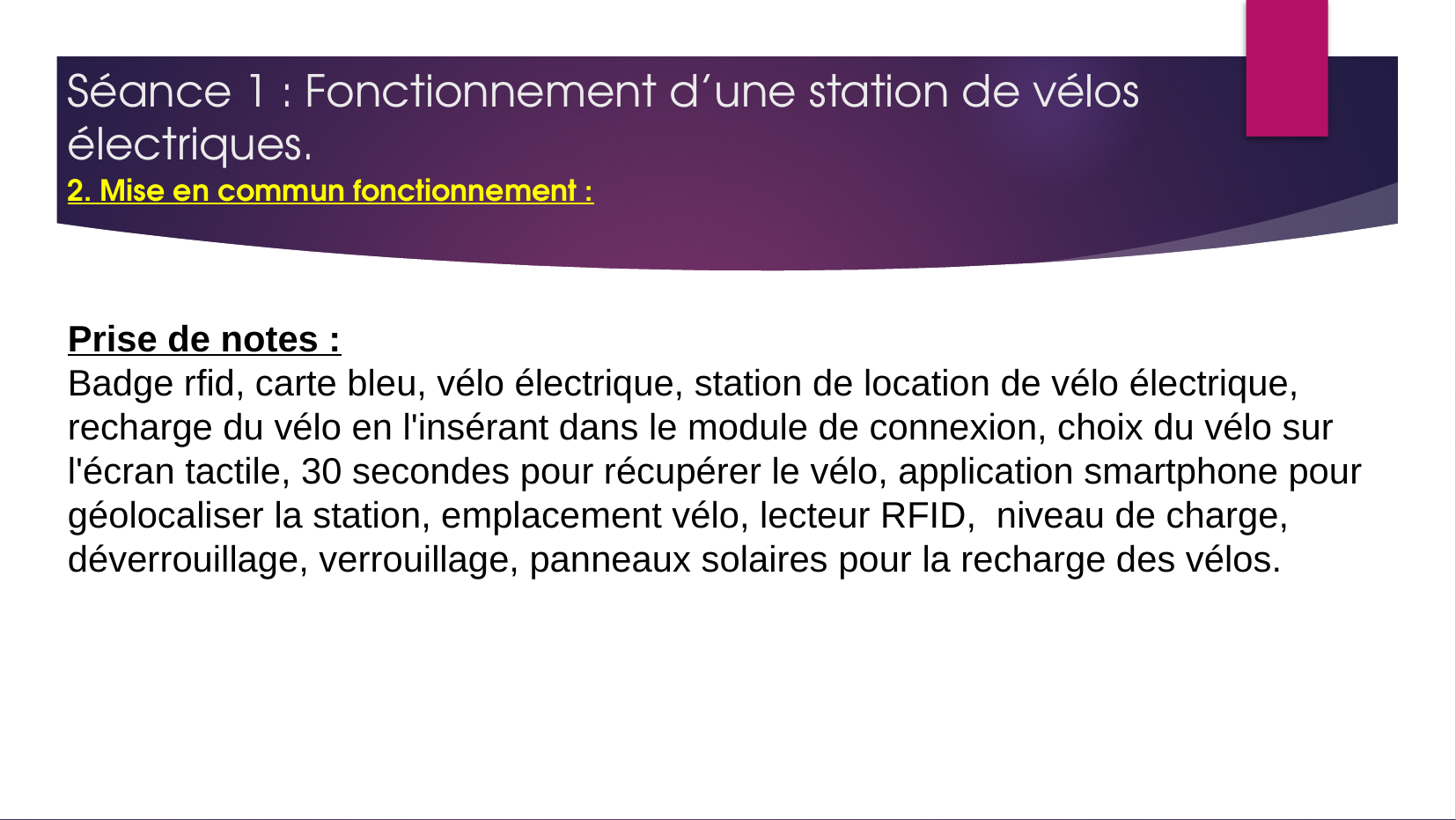

Séance 1 : Fonctionnement d’une station de vélos électriques.

#
2. Mise en commun fonctionnement :
Prise de notes :
Badge rfid, carte bleu, vélo électrique, station de location de vélo électrique, recharge du vélo en l'insérant dans le module de connexion, choix du vélo sur l'écran tactile, 30 secondes pour récupérer le vélo, application smartphone pour géolocaliser la station, emplacement vélo, lecteur RFID,  niveau de charge, déverrouillage, verrouillage, panneaux solaires pour la recharge des vélos.